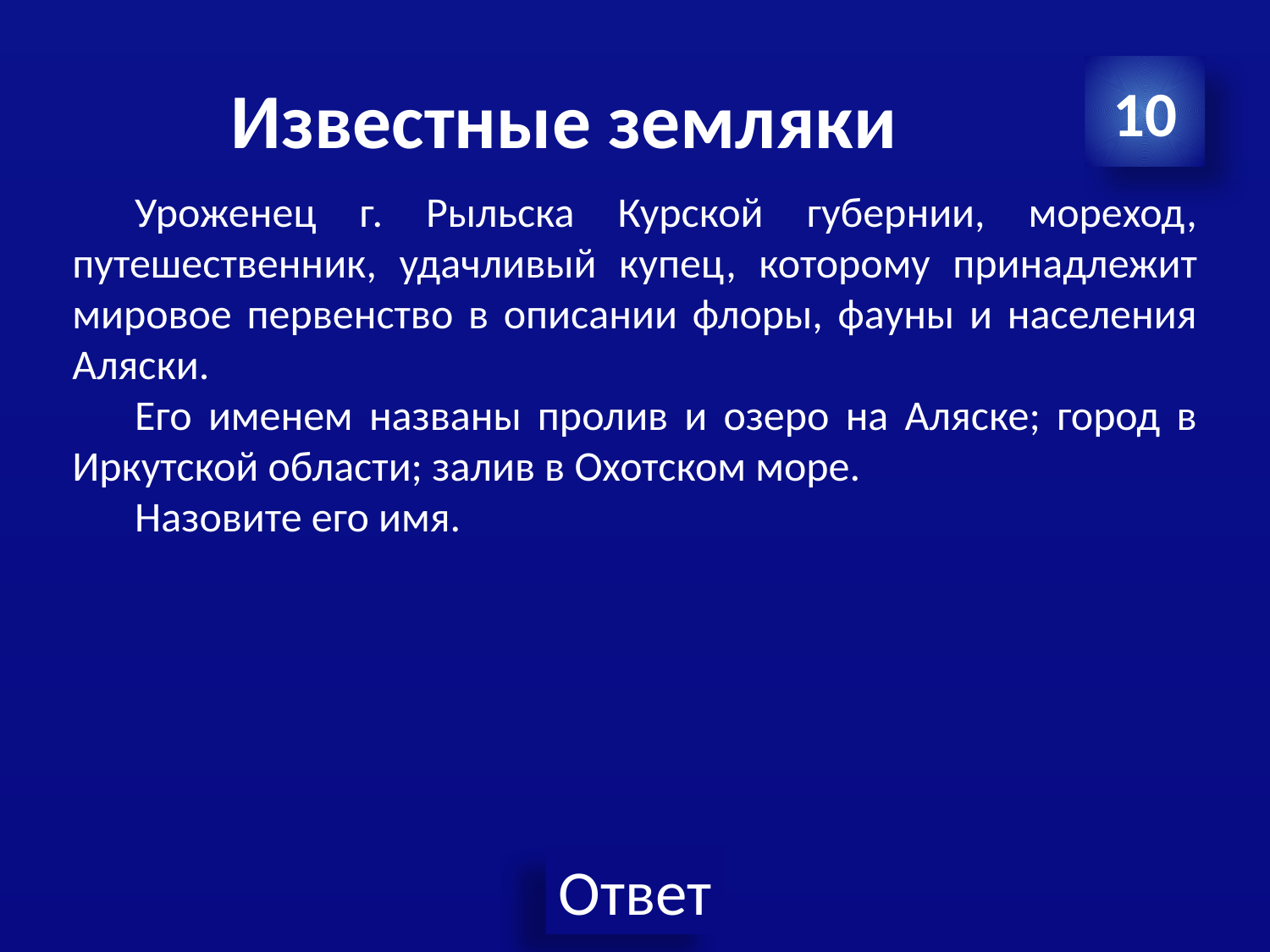

# Известные земляки
10
Уроженец г. Рыльска Курской губернии, мореход, путешественник, удачливый купец, которому принадлежит мировое первенство в описании флоры, фауны и населения Аляски.
Его именем названы пролив и озеро на Аляске; город в Иркутской области; залив в Охотском море.
Назовите его имя.